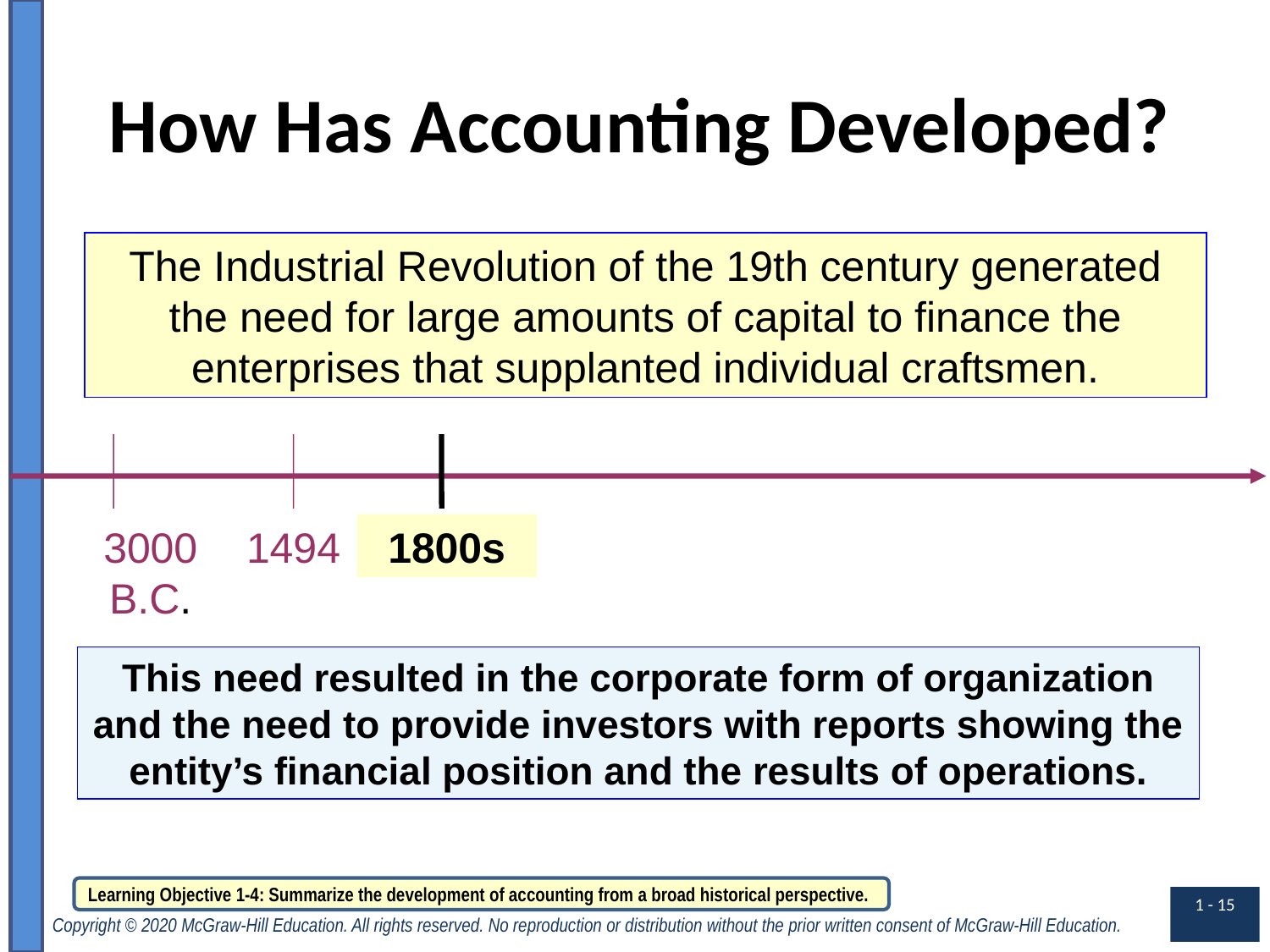

# How Has Accounting Developed?
The Industrial Revolution of the 19th century generated the need for large amounts of capital to finance the enterprises that supplanted individual craftsmen.

3000 B.C.
1494
1800s
This need resulted in the corporate form of organization and the need to provide investors with reports showing the entity’s financial position and the results of operations.
Learning Objective 1-4: Summarize the development of accounting from a broad historical perspective.